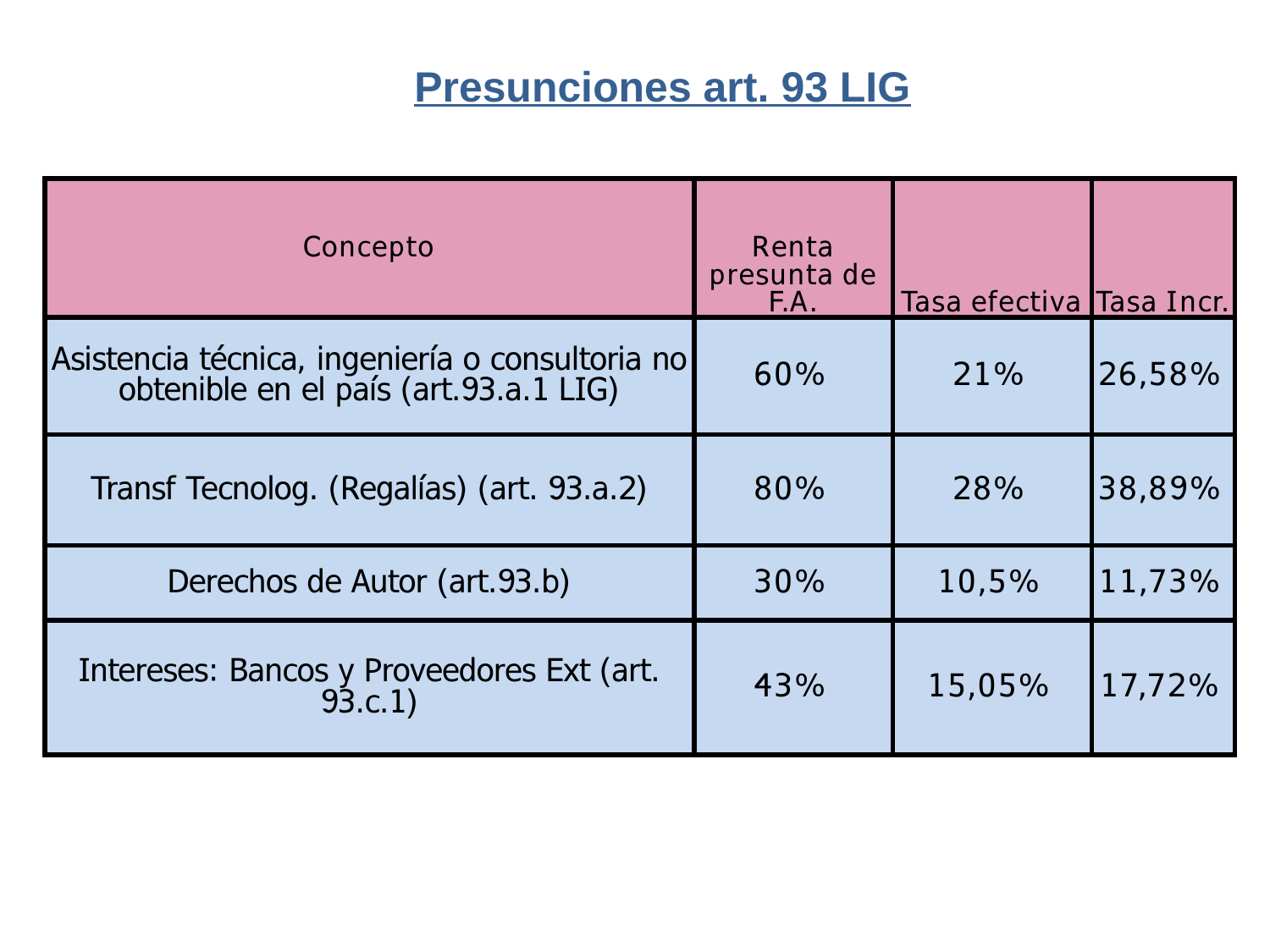

Presunciones art. 93 LIG
| Concepto | Renta presunta de F.A. | Tasa efectiva | Tasa Incr. |
| --- | --- | --- | --- |
| Asistencia técnica, ingeniería o consultoria no obtenible en el país (art.93.a.1 LIG) | 60% | 21% | 26,58% |
| Transf Tecnolog. (Regalías) (art. 93.a.2) | 80% | 28% | 38,89% |
| Derechos de Autor (art.93.b) | 30% | 10,5% | 11,73% |
| Intereses: Bancos y Proveedores Ext (art. 93.c.1) | 43% | 15,05% | 17,72% |